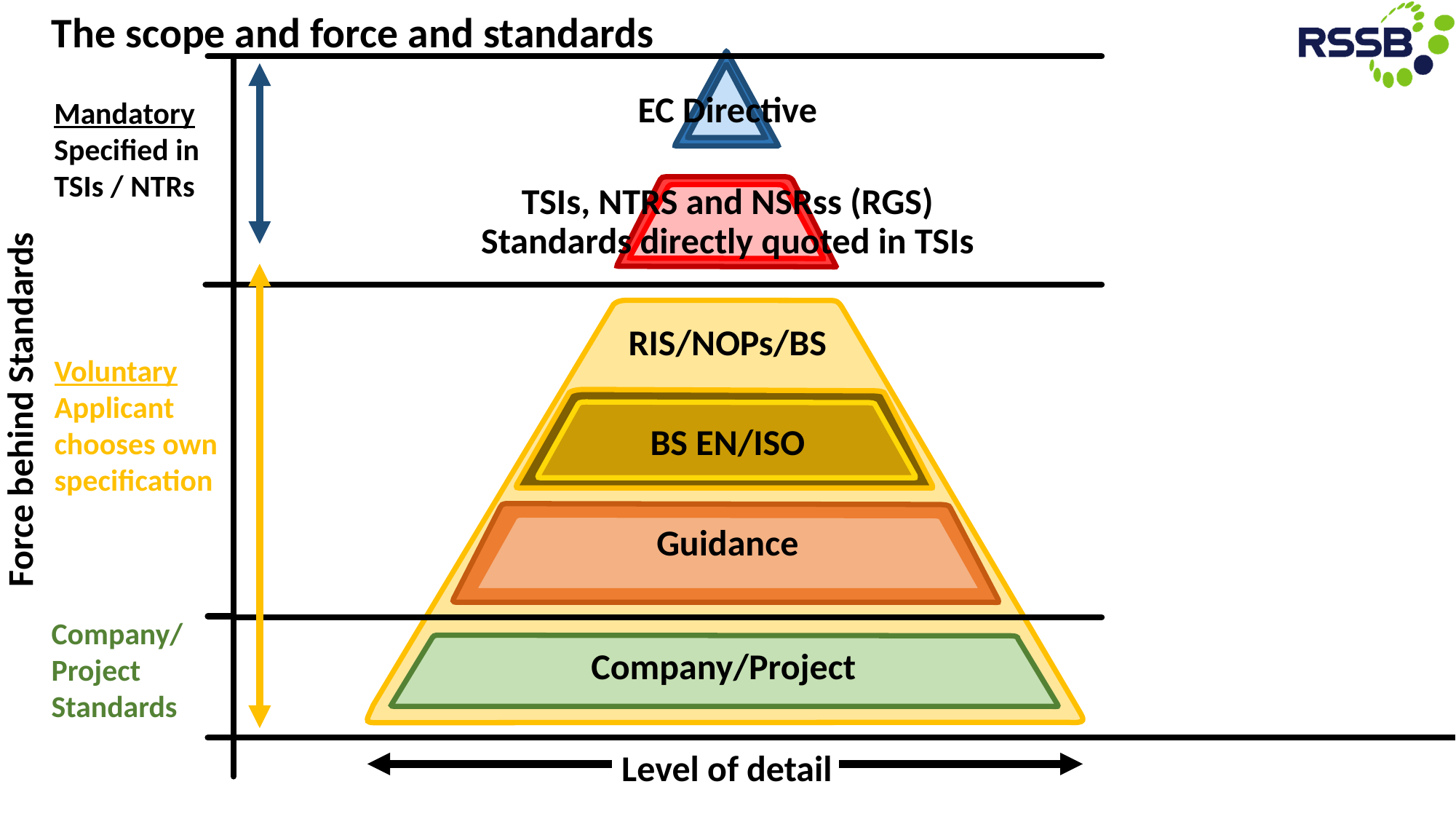

The scope and force and standards

| EC Directive |
| --- |
| TSIs, NTRS and NSRss (RGS) Standards directly quoted in TSIs |
| RIS/NOPs/BS BS EN/ISO Guidance |
|  |
| Company/Project |
Mandatory
Specified in
TSIs / NTRs
Voluntary
Applicant chooses own specification
Company/
Project
Standards

Force behind Standards

Level of detail